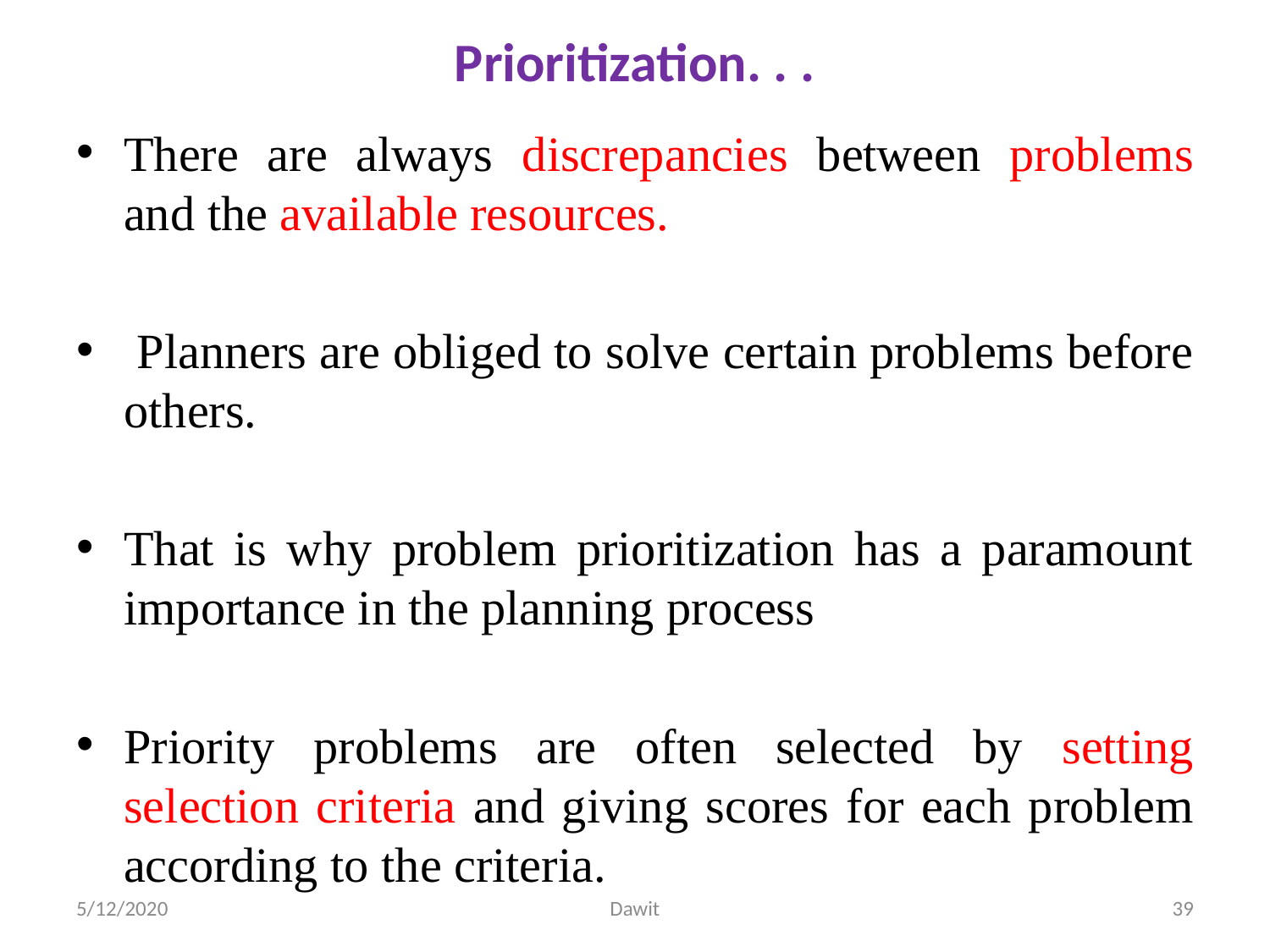

# Prioritization. . .
There are always discrepancies between problems and the available resources.

 Planners are obliged to solve certain problems before others.

That is why problem prioritization has a paramount importance in the planning process

Priority problems are often selected by setting selection criteria and giving scores for each problem according to the criteria.
5/12/2020
Dawit
39